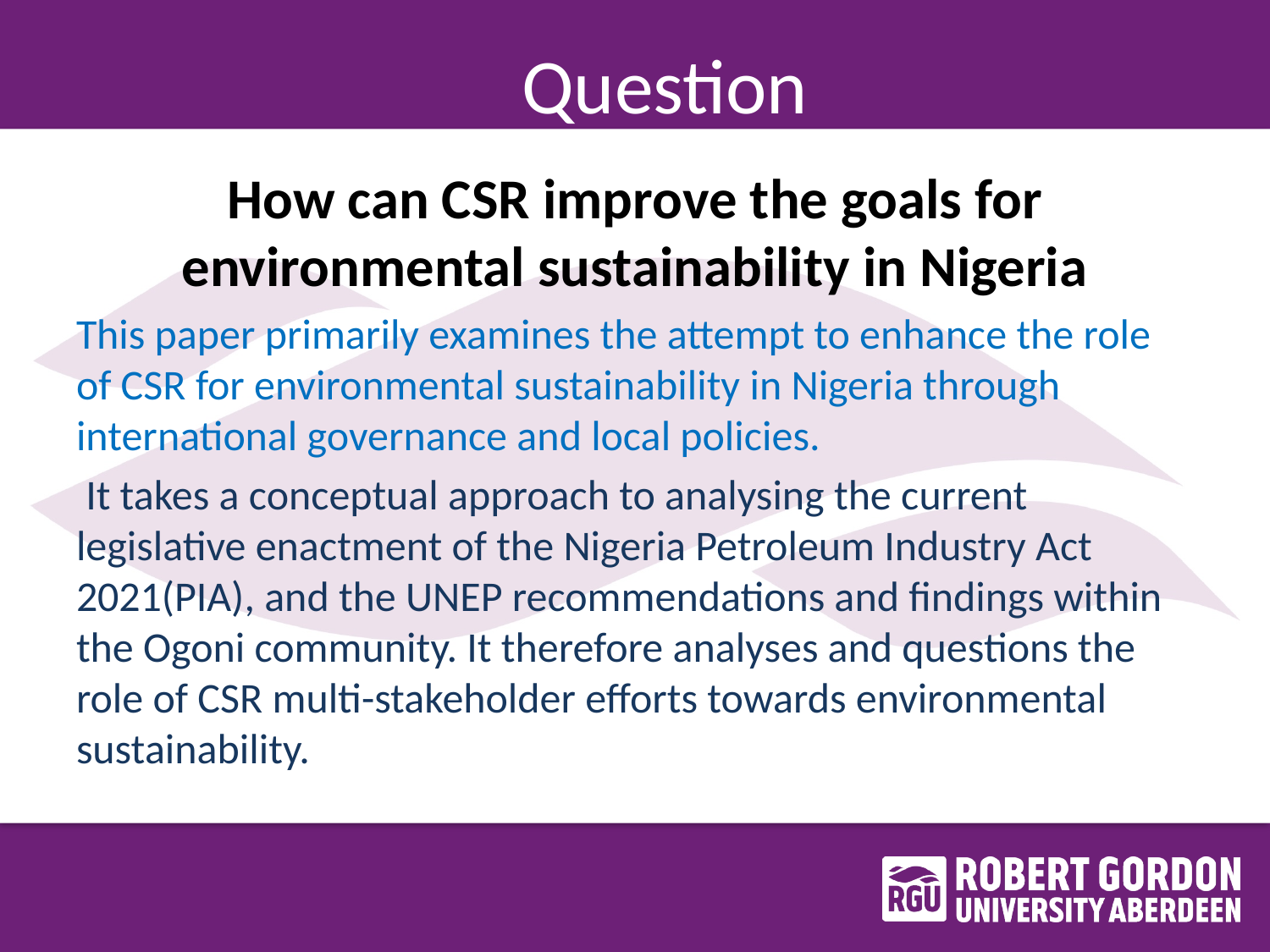

Question
How can CSR improve the goals for environmental sustainability in Nigeria
This paper primarily examines the attempt to enhance the role of CSR for environmental sustainability in Nigeria through international governance and local policies.
 It takes a conceptual approach to analysing the current legislative enactment of the Nigeria Petroleum Industry Act 2021(PIA), and the UNEP recommendations and findings within the Ogoni community. It therefore analyses and questions the role of CSR multi-stakeholder efforts towards environmental sustainability.